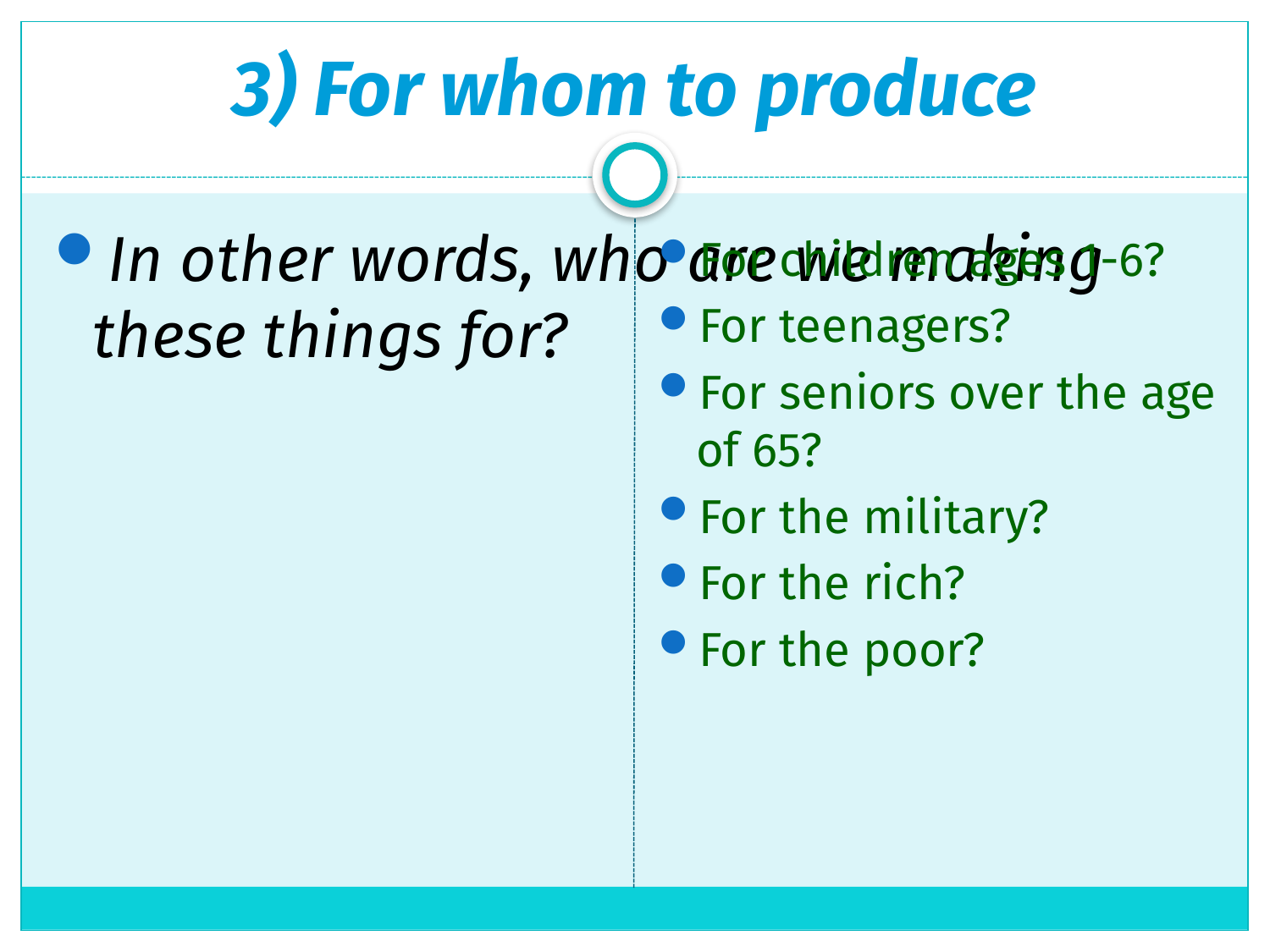

# 3) For whom to produce
In other words, who are we making these things for?
For children ages 1-6?
For teenagers?
For seniors over the age of 65?
For the military?
For the rich?
For the poor?